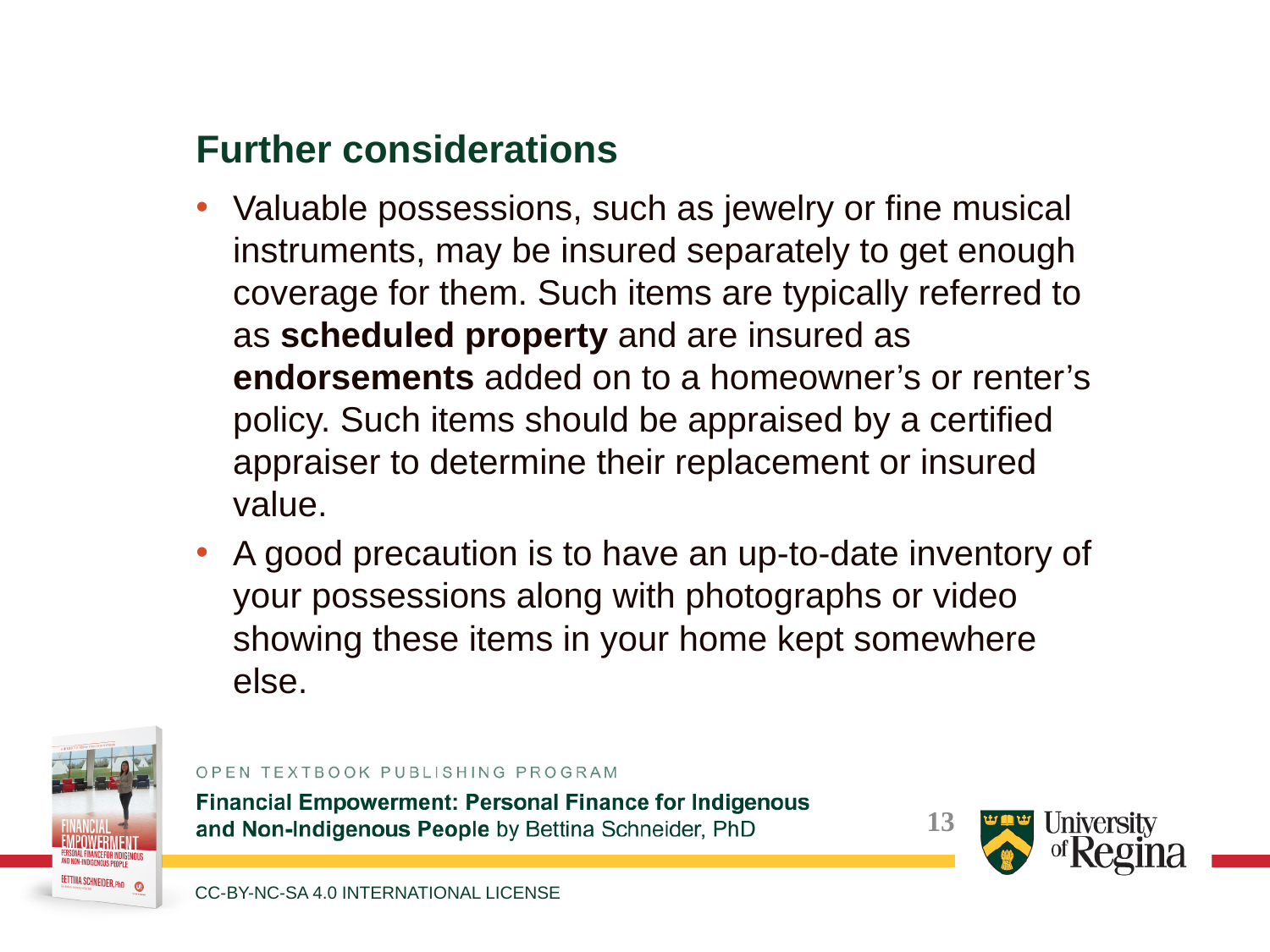

Further considerations
Valuable possessions, such as jewelry or fine musical instruments, may be insured separately to get enough coverage for them. Such items are typically referred to as scheduled property and are insured as endorsements added on to a homeowner’s or renter’s policy. Such items should be appraised by a certified appraiser to determine their replacement or insured value.
A good precaution is to have an up-to-date inventory of your possessions along with photographs or video showing these items in your home kept somewhere else.
CC-BY-NC-SA 4.0 INTERNATIONAL LICENSE